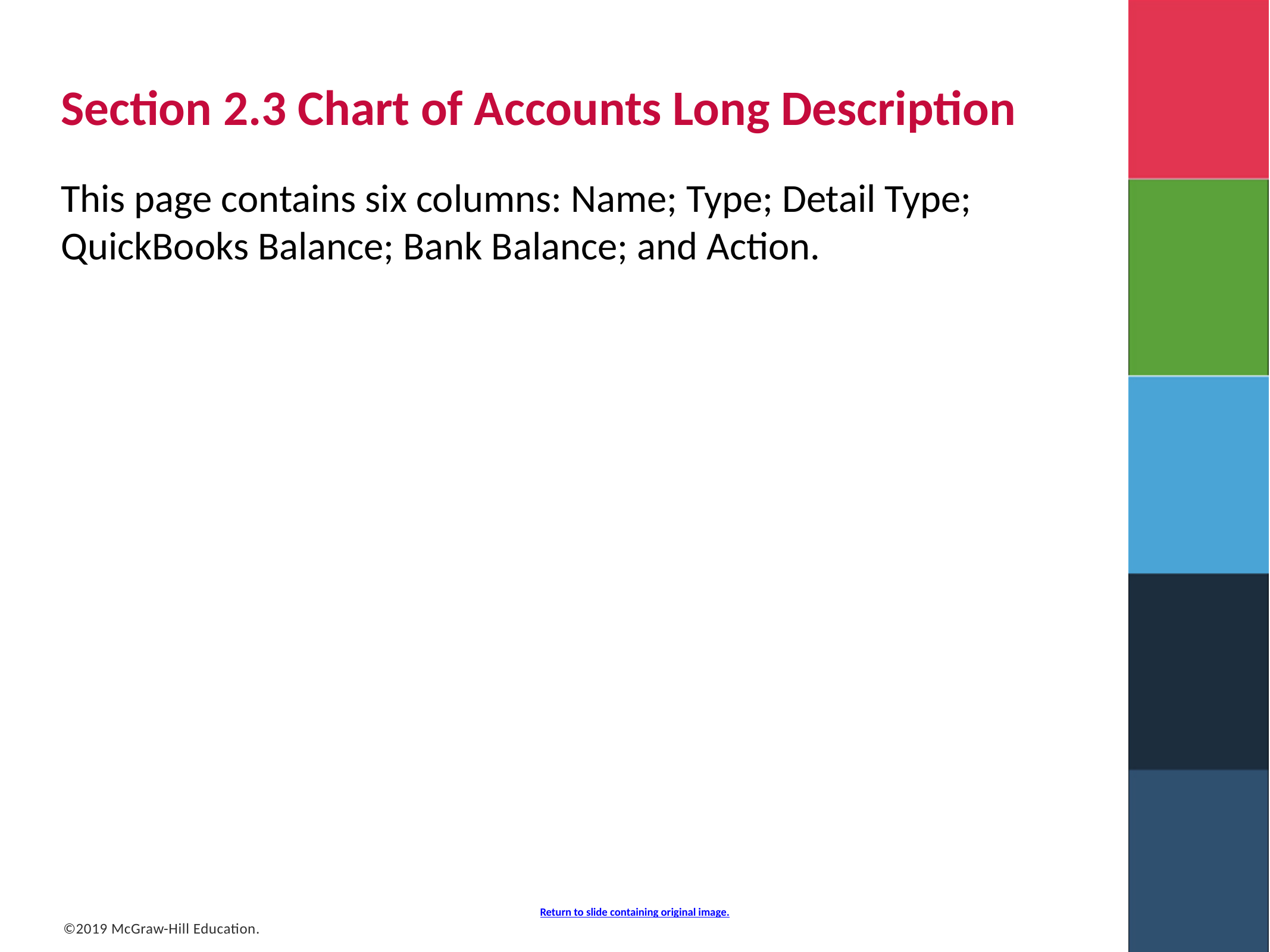

# Section 2.3 Chart of Accounts Long Description
This page contains six columns: Name; Type; Detail Type; QuickBooks Balance; Bank Balance; and Action.
Return to slide containing original image.